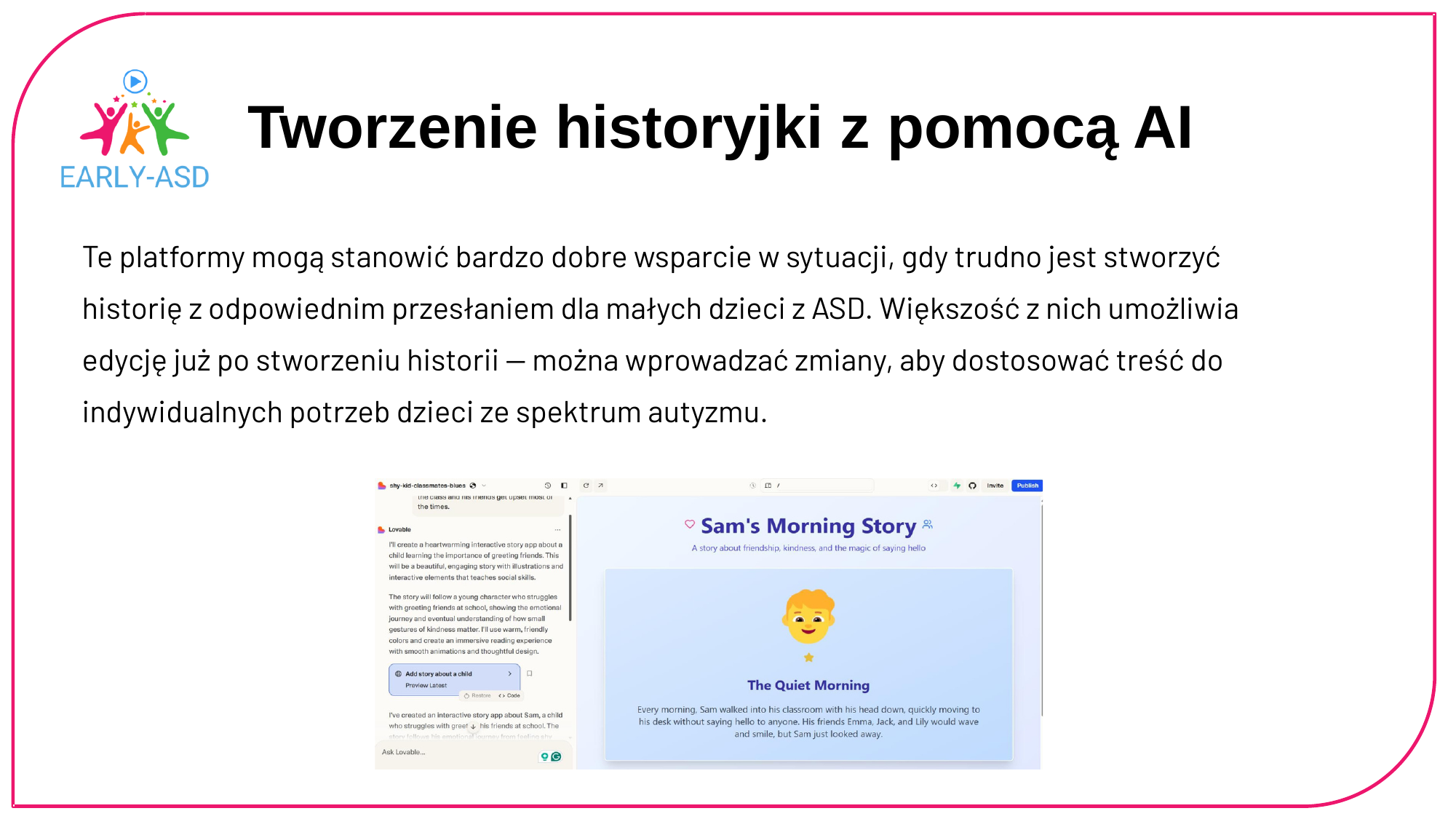

Tworzenie historyjki z pomocą AI

Te platformy mogą stanowić bardzo dobre wsparcie w sytuacji, gdy trudno jest stworzyć historię z odpowiednim przesłaniem dla małych dzieci z ASD. Większość z nich umożliwia edycję już po stworzeniu historii — można wprowadzać zmiany, aby dostosować treść do indywidualnych potrzeb dzieci ze spektrum autyzmu.